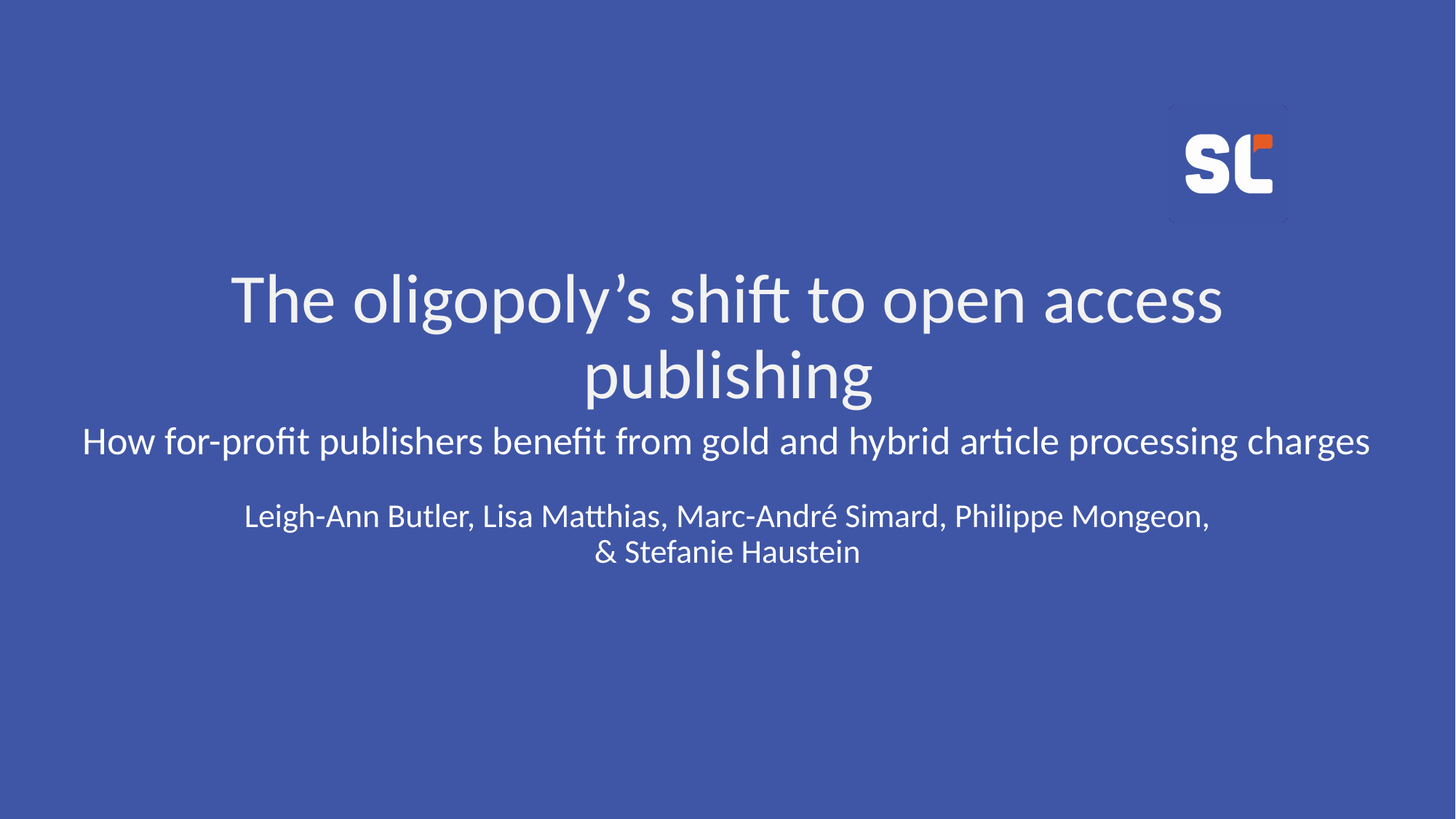

# The oligopoly’s shift to open access publishing
How for-profit publishers benefit from gold and hybrid article processing charges
Leigh-Ann Butler, Lisa Matthias, Marc-André Simard, Philippe Mongeon,
& Stefanie Haustein